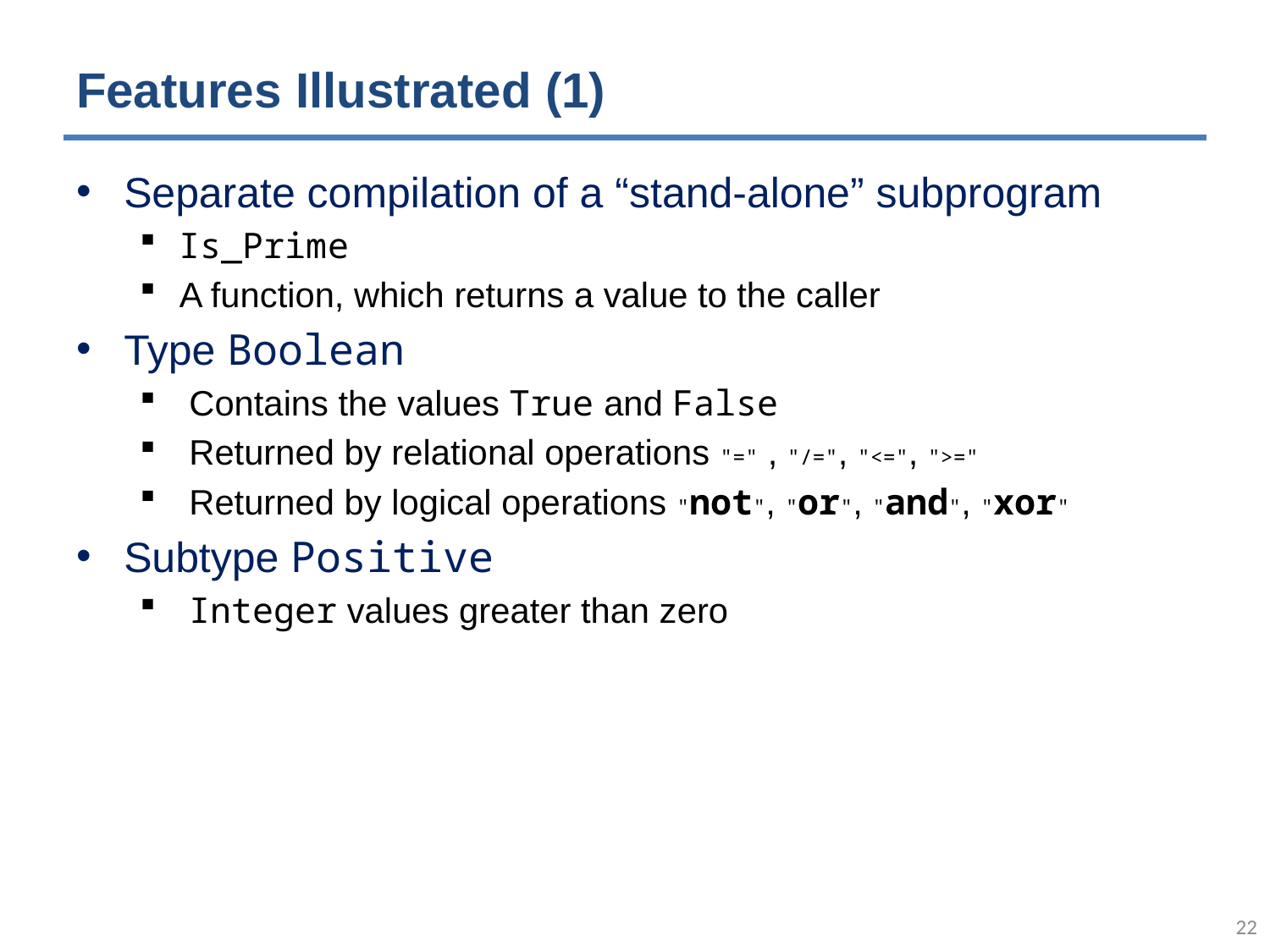

# Features Illustrated (1)
Separate compilation of a “stand-alone” subprogram
Is_Prime
A function, which returns a value to the caller
Type Boolean
 Contains the values True and False
 Returned by relational operations "=" , "/=", "<=", ">="
 Returned by logical operations "not", "or", "and", "xor"
Subtype Positive
 Integer values greater than zero
22